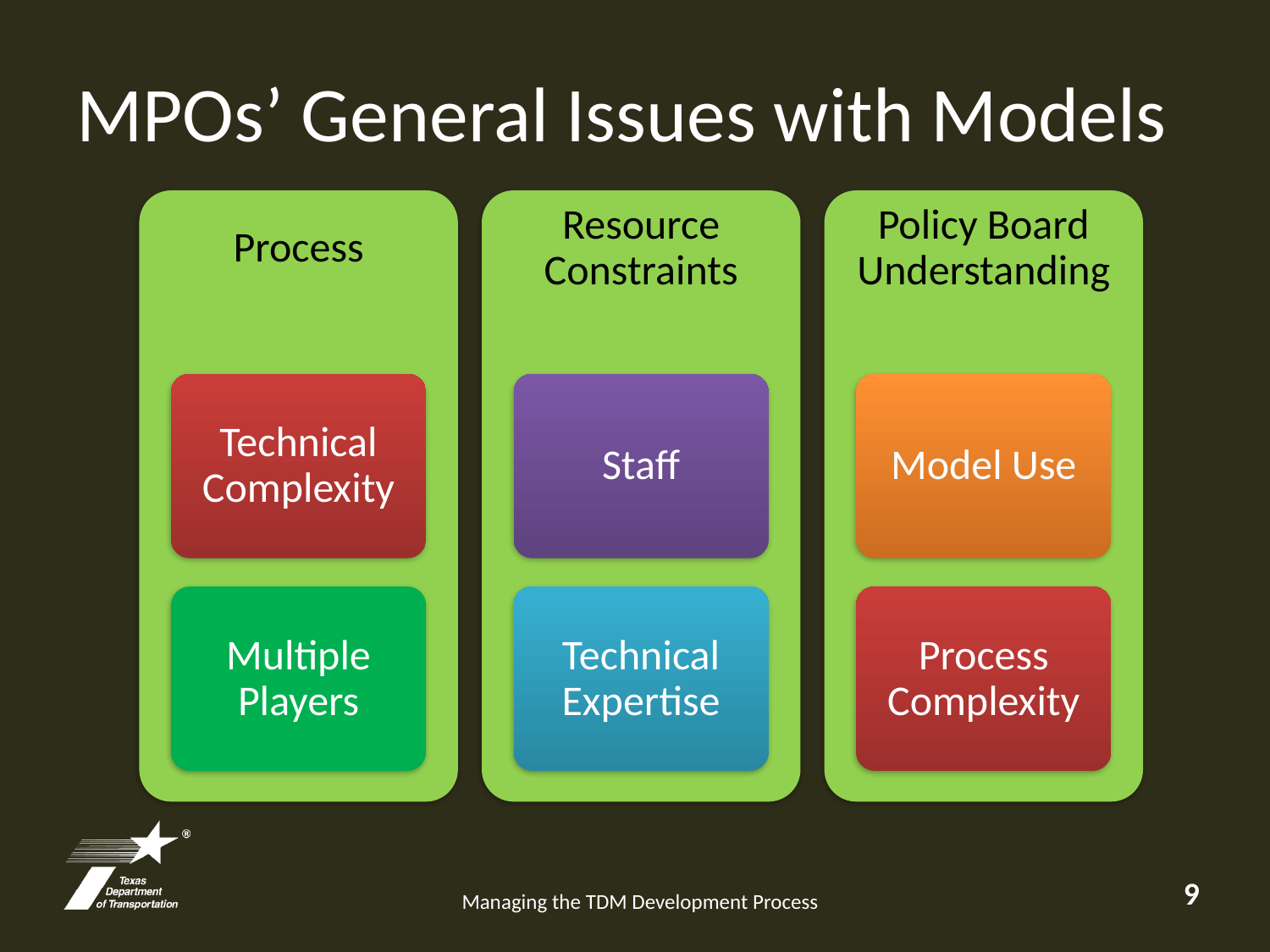

# MPOs’ General Issues with Models
Process
Resource Constraints
Policy Board Understanding
Technical Complexity
Staff
Model Use
Multiple Players
Technical Expertise
Process Complexity